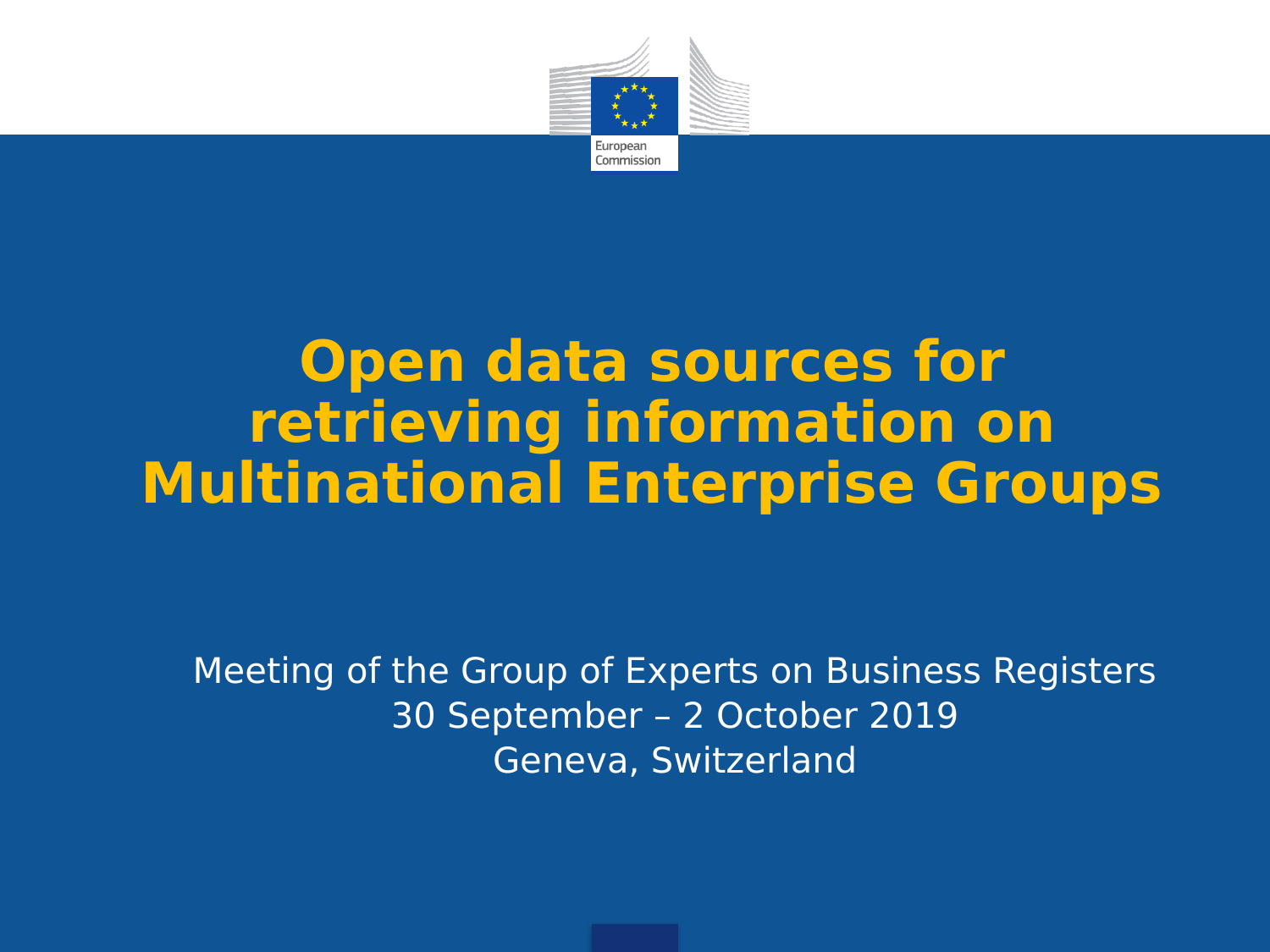

Open data sources for retrieving information on Multinational Enterprise Groups
Meeting of the Group of Experts on Business Registers
30 September – 2 October 2019
Geneva, Switzerland